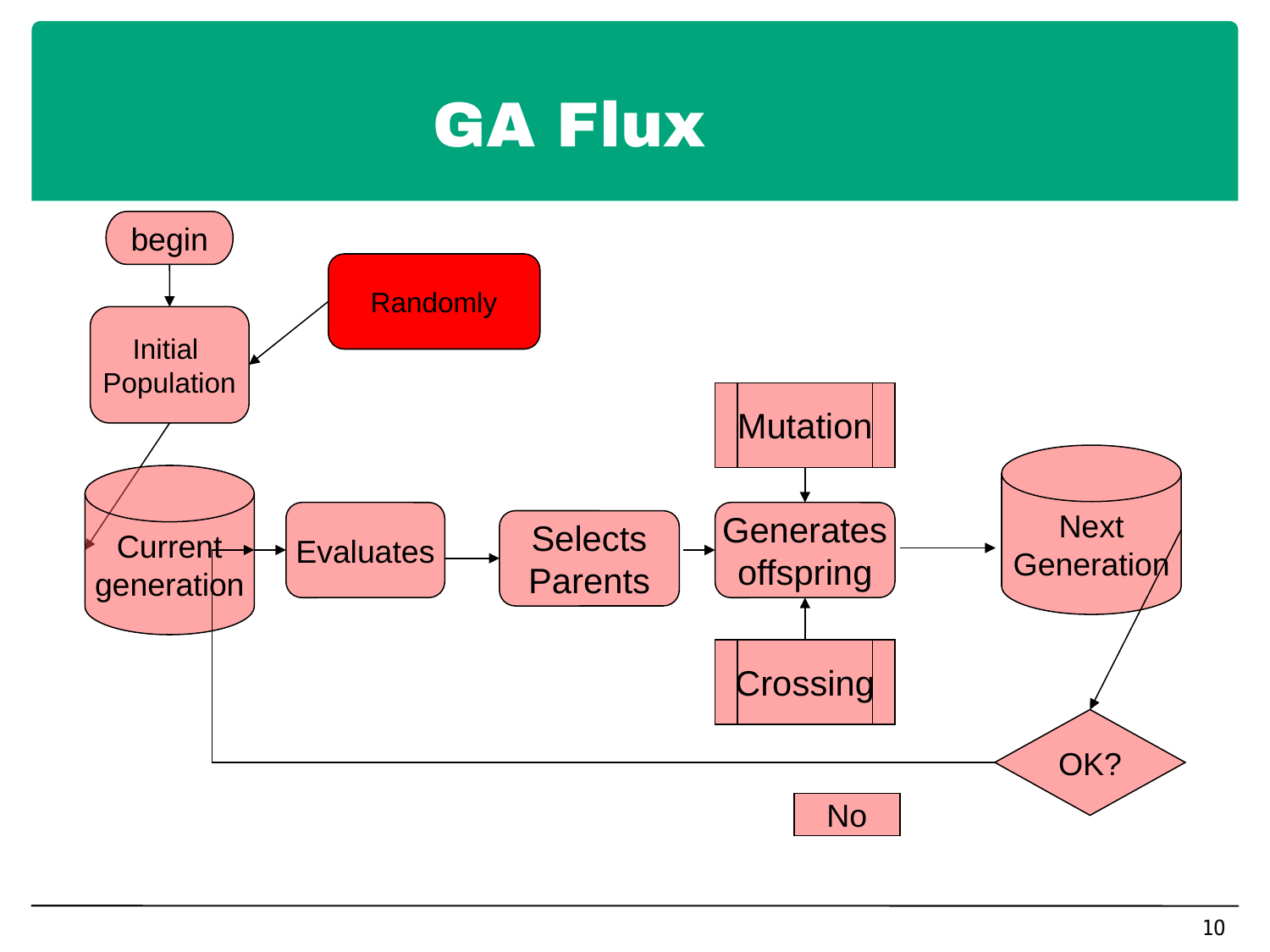

GA Flux
begin
Randomly
Initial
Population
Mutation

Next
Generation

Current
generation

Evaluates
Generates
offspring
Selects
Parents
Crossing
OK?
No
10